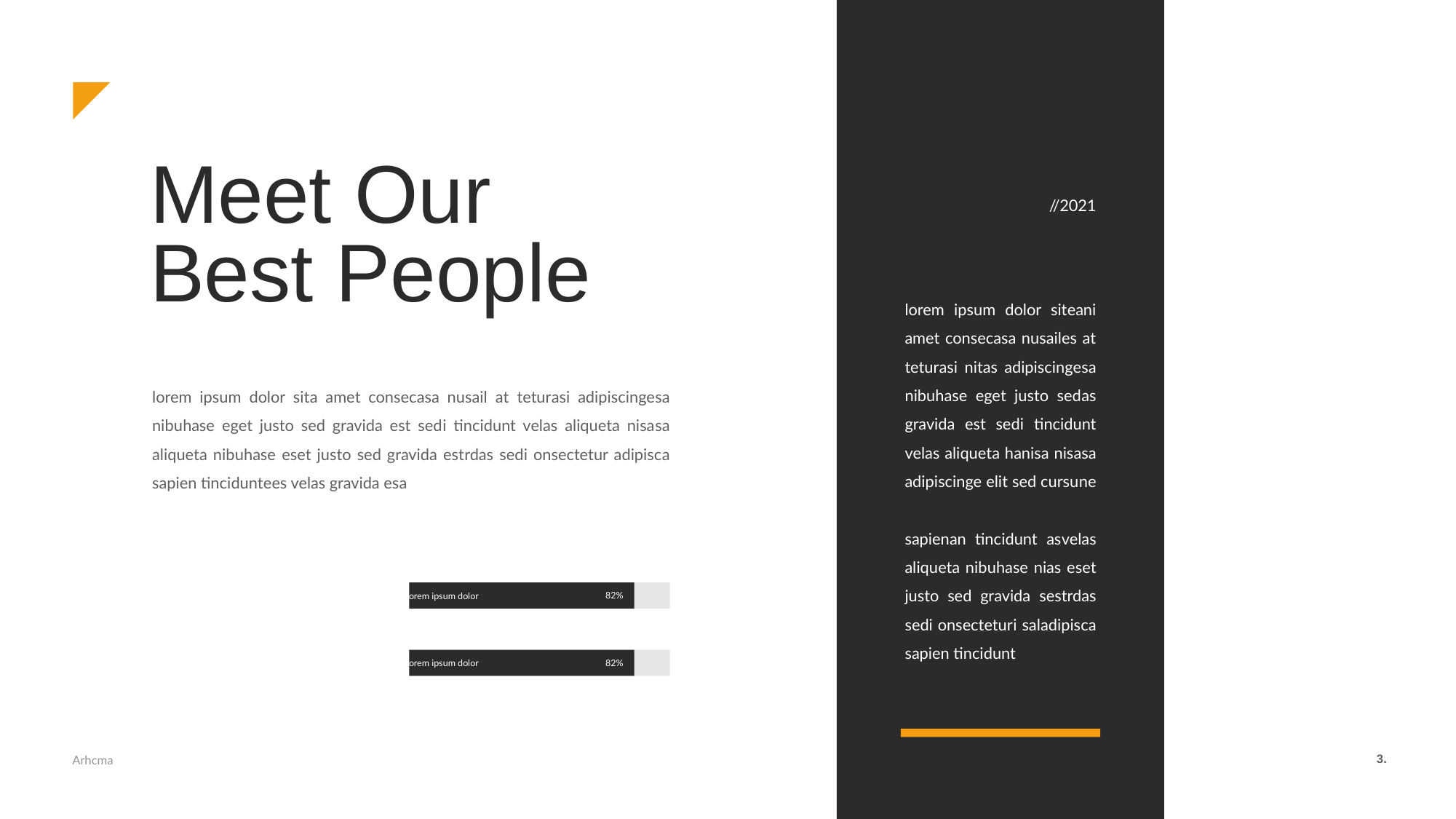

Meet Our Best People
//2021
lorem ipsum dolor siteani amet consecasa nusailes at teturasi nitas adipiscingesa nibuhase eget justo sedas gravida est sedi tincidunt velas aliqueta hanisa nisasa adipiscinge elit sed cursune

sapienan tincidunt asvelas aliqueta nibuhase nias eset justo sed gravida sestrdas sedi onsecteturi saladipisca sapien tincidunt
lorem ipsum dolor sita amet consecasa nusail at teturasi adipiscingesa nibuhase eget justo sed gravida est sedi tincidunt velas aliqueta nisasa aliqueta nibuhase eset justo sed gravida estrdas sedi onsectetur adipisca sapien tinciduntees velas gravida esa

82%
Lorem ipsum dolor

82%
Lorem ipsum dolor

3.
Arhcma